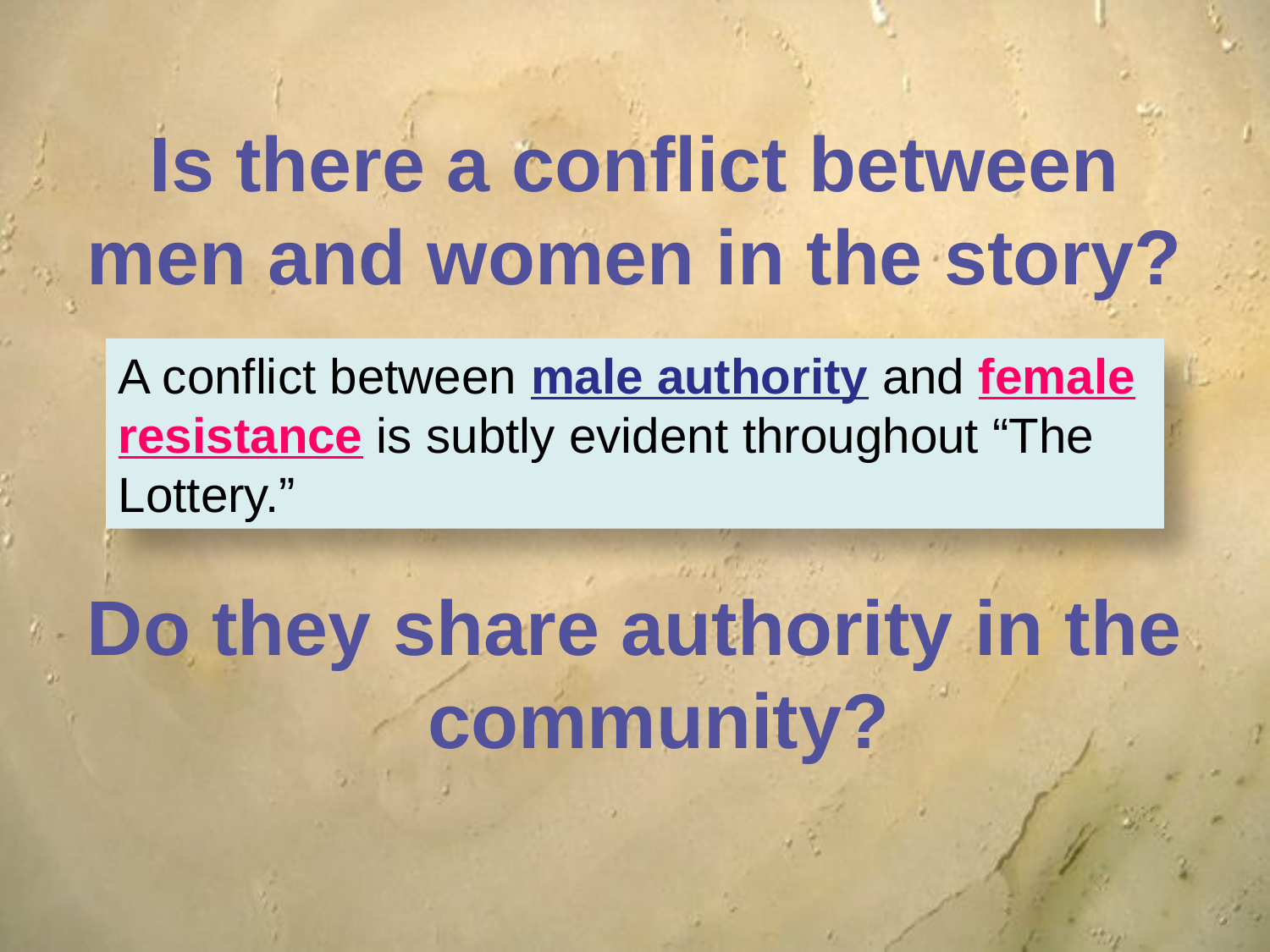

# Is there a conflict between men and women in the story?
A conflict between male authority and female resistance is subtly evident throughout “The Lottery.”
Do they share authority in the community?